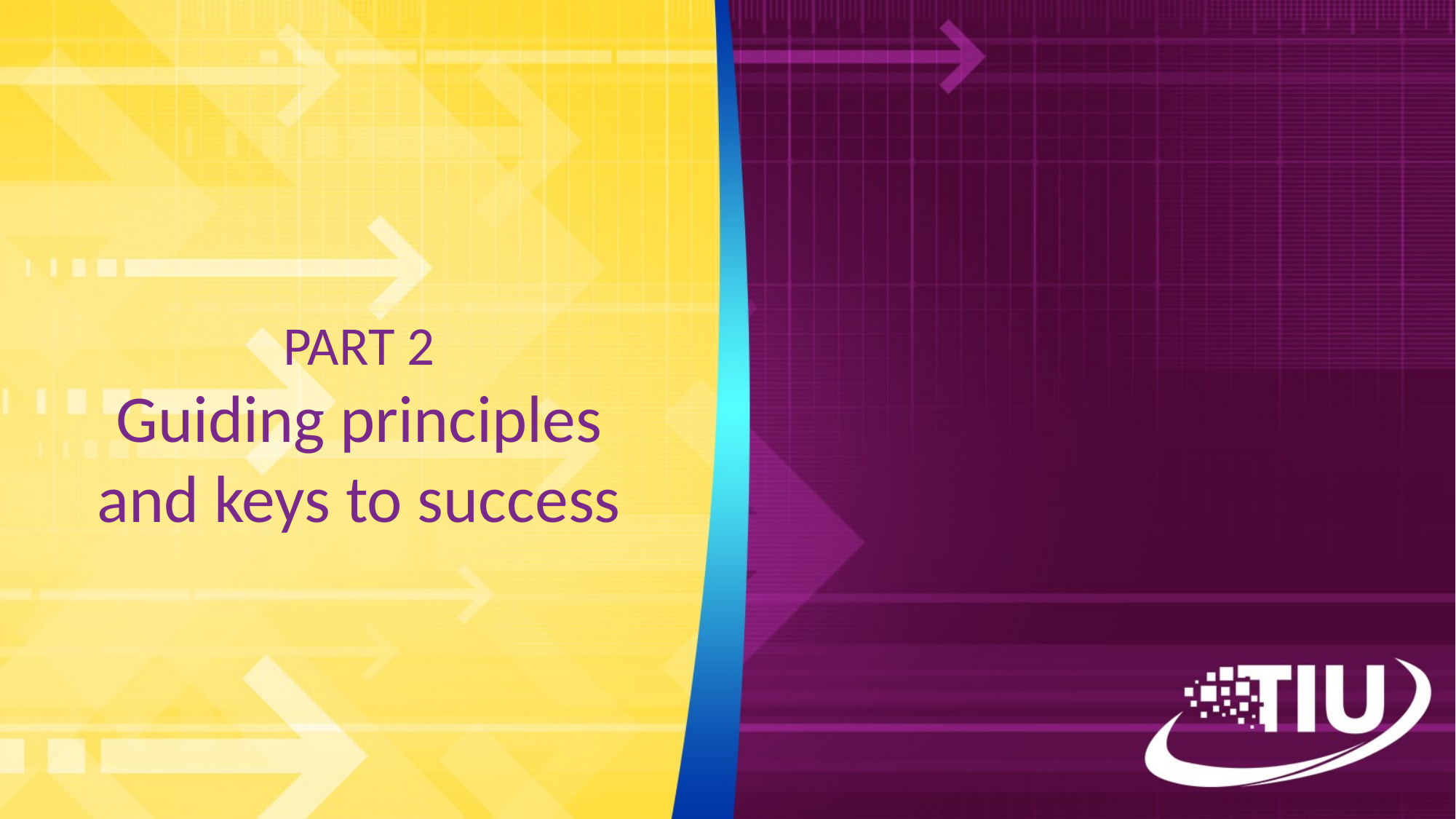

# PART 2 Guiding principles and keys to success